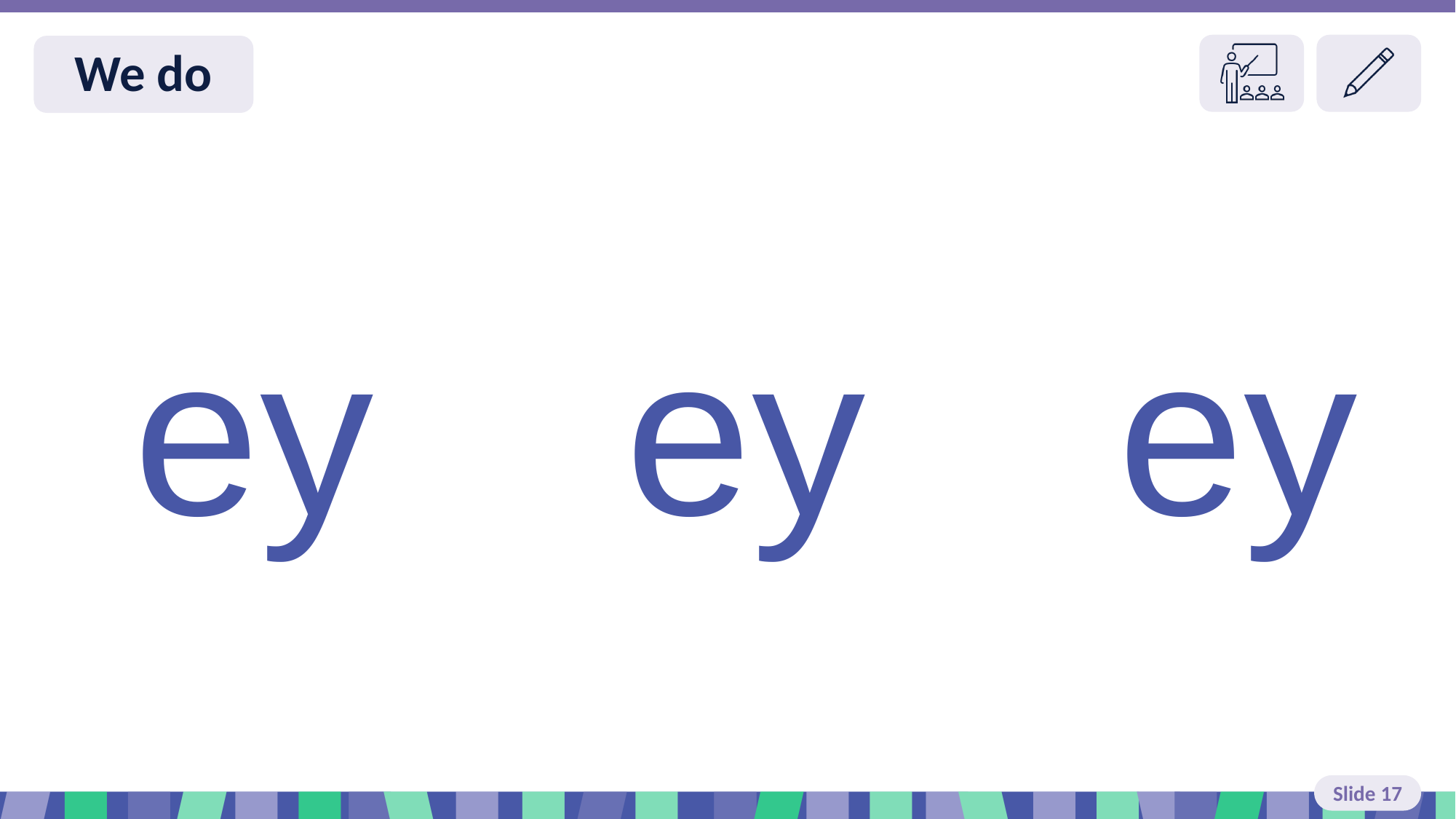

# Slide 17 We do
 ey    ey    ey